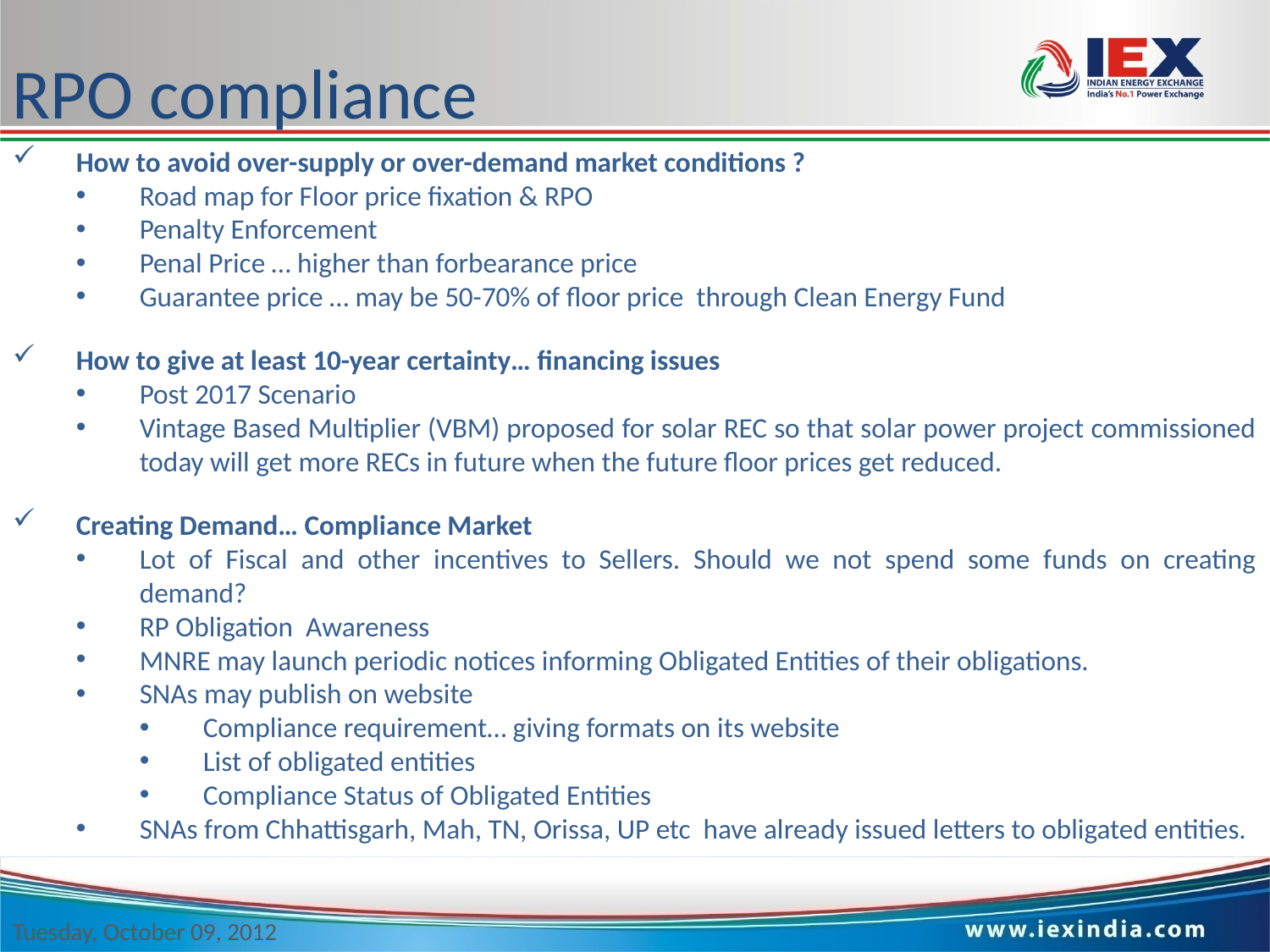

# RPO compliance
How to avoid over-supply or over-demand market conditions ?
Road map for Floor price fixation & RPO
Penalty Enforcement
Penal Price … higher than forbearance price
Guarantee price … may be 50-70% of floor price  through Clean Energy Fund

How to give at least 10-year certainty… financing issues
Post 2017 Scenario
Vintage Based Multiplier (VBM) proposed for solar REC so that solar power project commissioned today will get more RECs in future when the future floor prices get reduced.

Creating Demand… Compliance Market
Lot of Fiscal and other incentives to Sellers. Should we not spend some funds on creating demand?
RP Obligation  Awareness
MNRE may launch periodic notices informing Obligated Entities of their obligations.
SNAs may publish on website
Compliance requirement… giving formats on its website
List of obligated entities
Compliance Status of Obligated Entities
SNAs from Chhattisgarh, Mah, TN, Orissa, UP etc  have already issued letters to obligated entities.

Tuesday, October 09, 2012